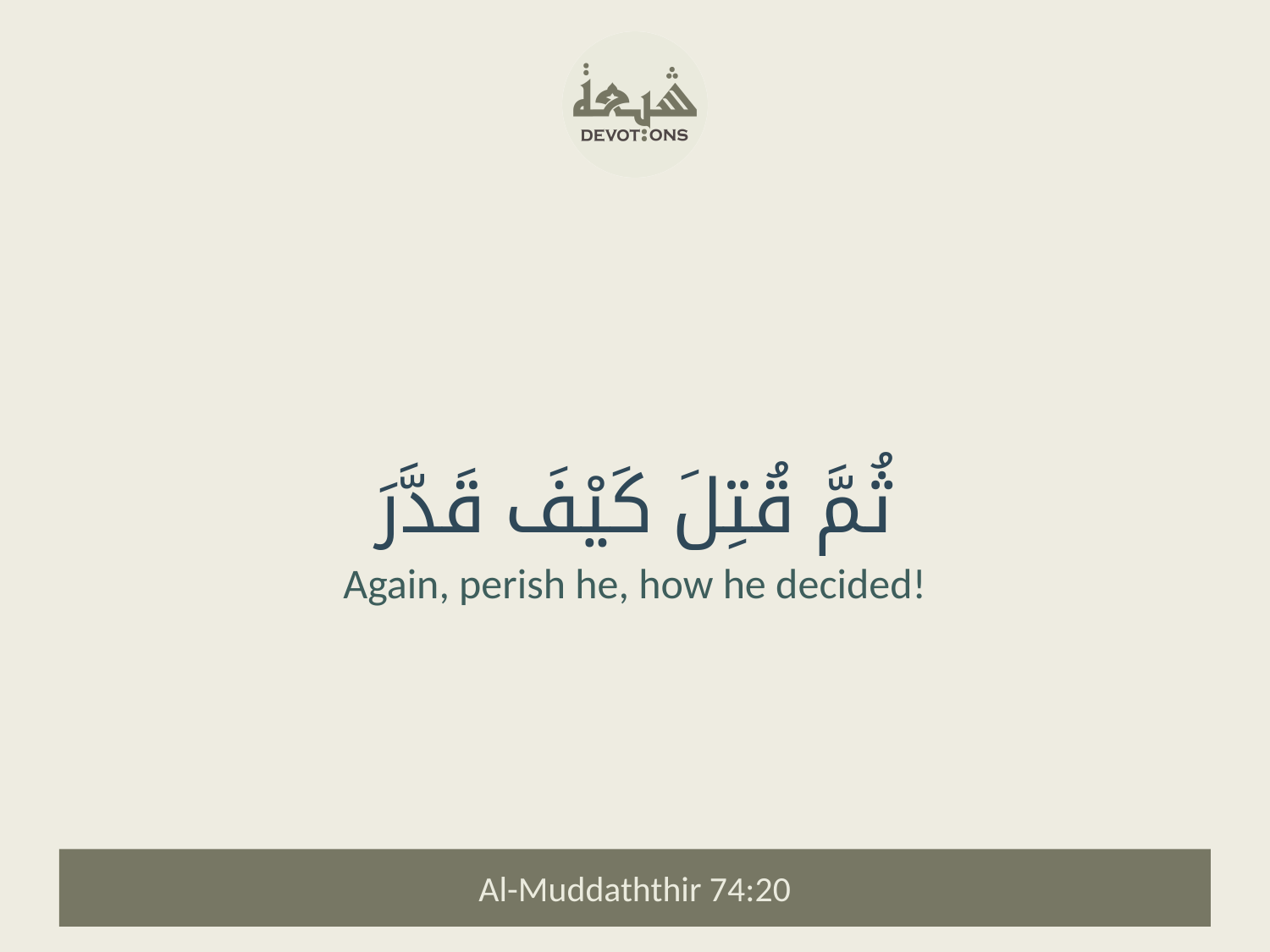

ثُمَّ قُتِلَ كَيْفَ قَدَّرَ
Again, perish he, how he decided!
Al-Muddaththir 74:20